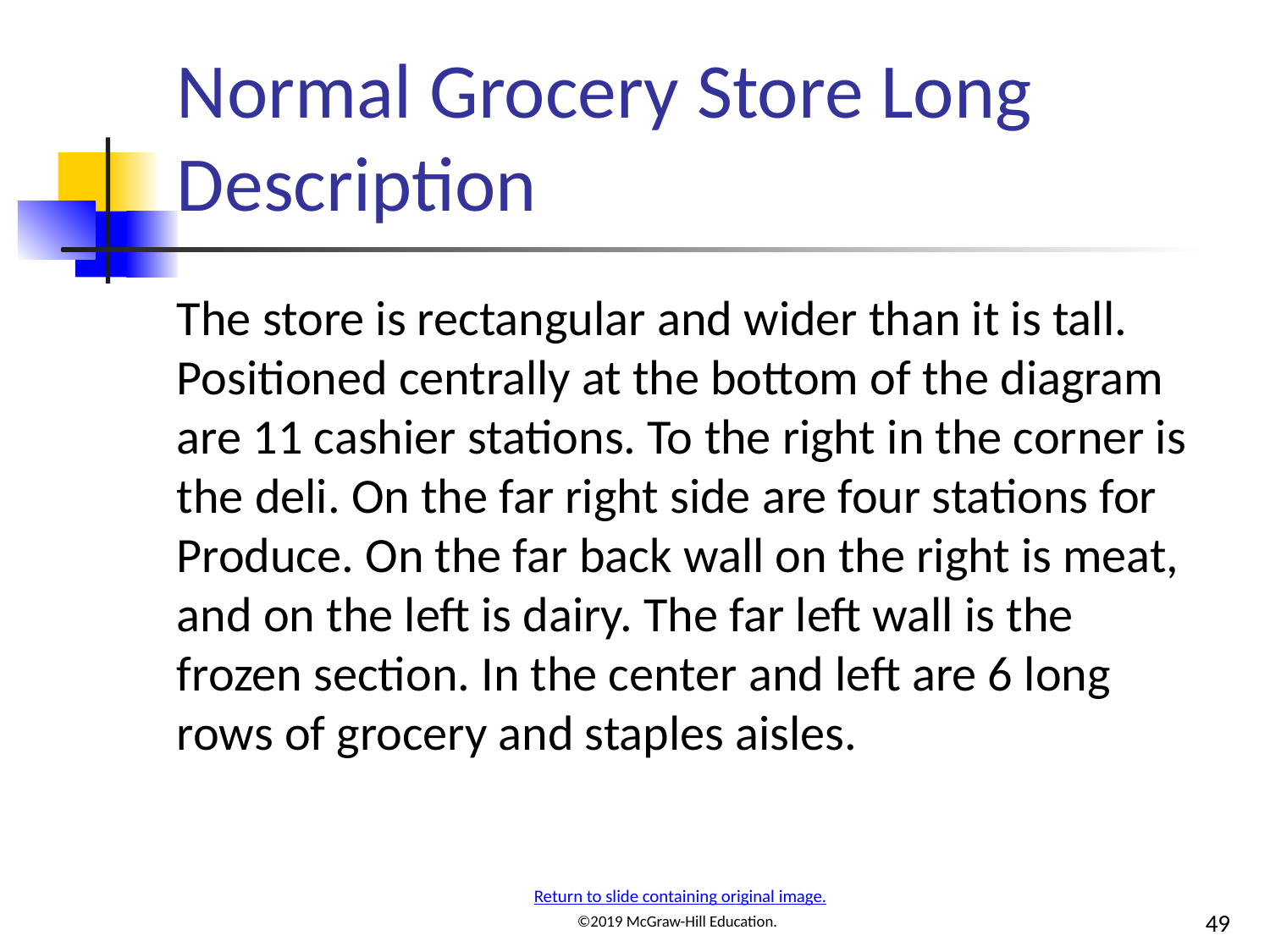

# Normal Grocery Store Long Description
The store is rectangular and wider than it is tall.  Positioned centrally at the bottom of the diagram are 11 cashier stations. To the right in the corner is the deli. On the far right side are four stations for Produce. On the far back wall on the right is meat, and on the left is dairy. The far left wall is the frozen section. In the center and left are 6 long rows of grocery and staples aisles.
Return to slide containing original image.